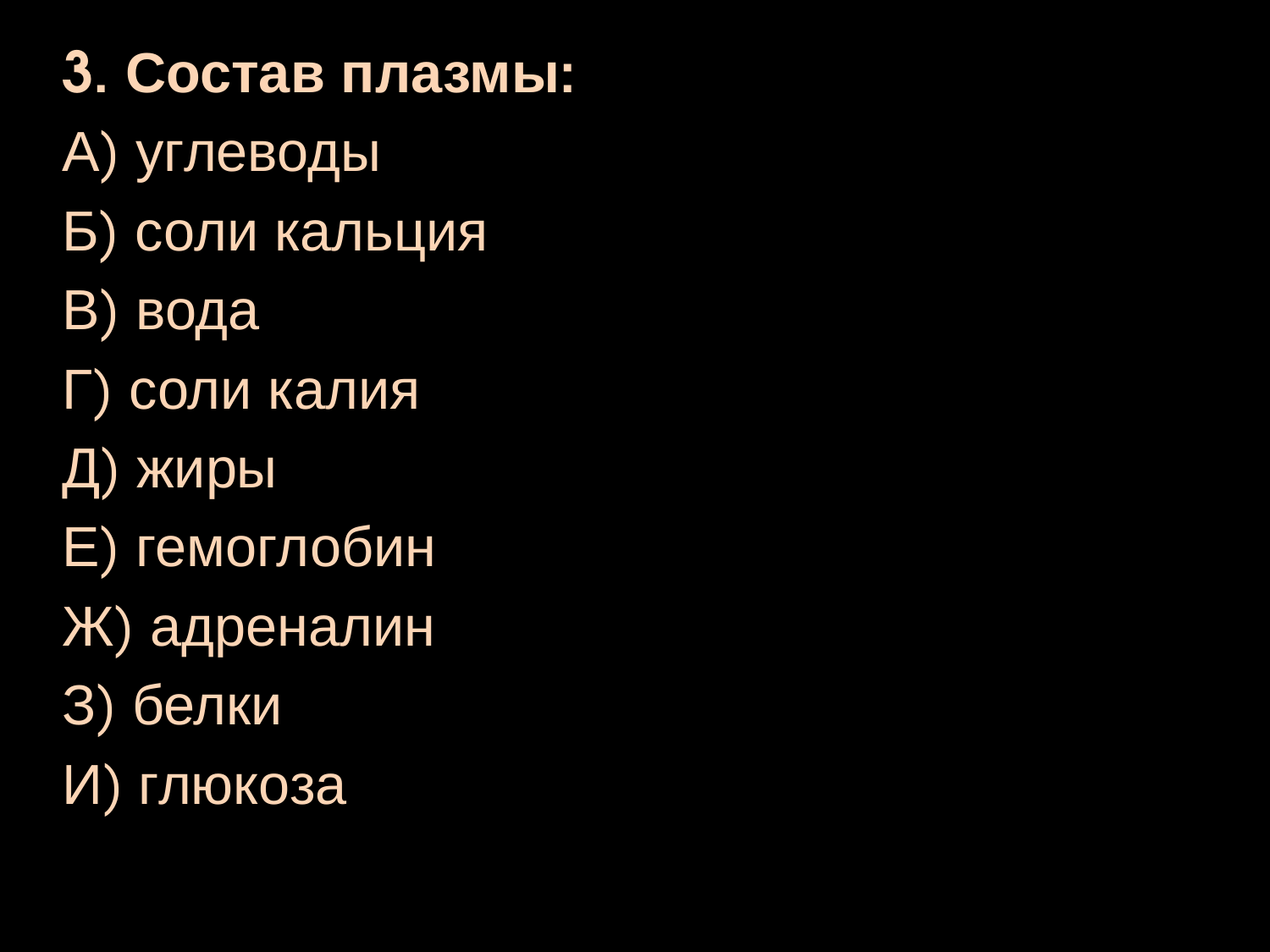

3. Состав плазмы:
А) углеводы
Б) соли кальция
В) вода
Г) соли калия
Д) жиры
Е) гемоглобин
Ж) адреналин
З) белки
И) глюкоза